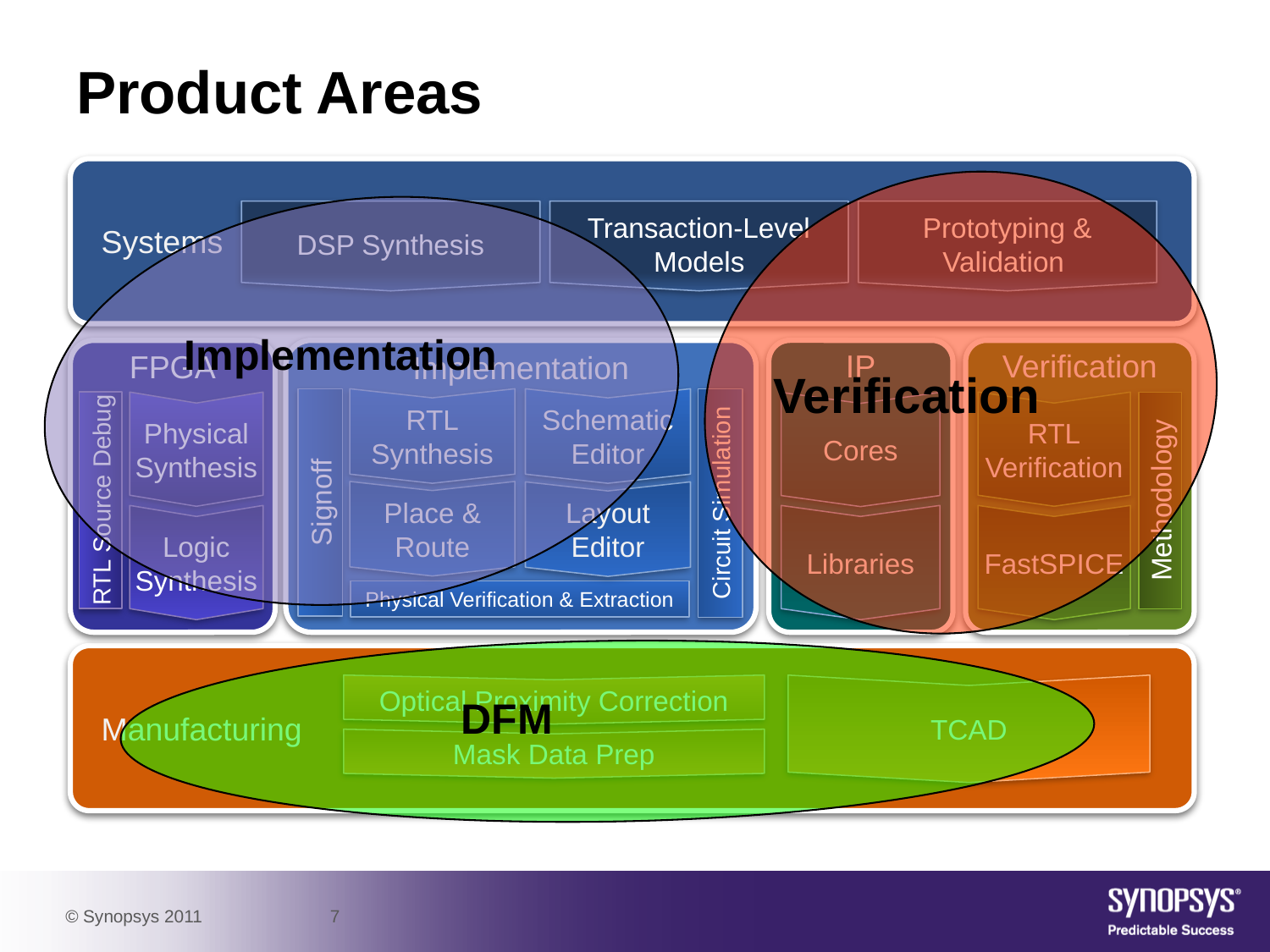

# Product Areas
Transaction-Level
Models
DSP Synthesis
Prototyping & Validation
Systems

Verification

 Implementation
FPGA
Physical
Synthesis
RTL Source Debug
Logic
Synthesis
Implementation
RTL
Synthesis
Schematic
Editor
Signoff
Circuit Simulation
Place &
Route
Layout
Editor
Physical Verification & Extraction
IP
Cores
Libraries
Verification
RTL
Verification
Methodology
FastSPICE

DFM
Optical Proximity Correction
Mask Data Prep
TCAD
Manufacturing